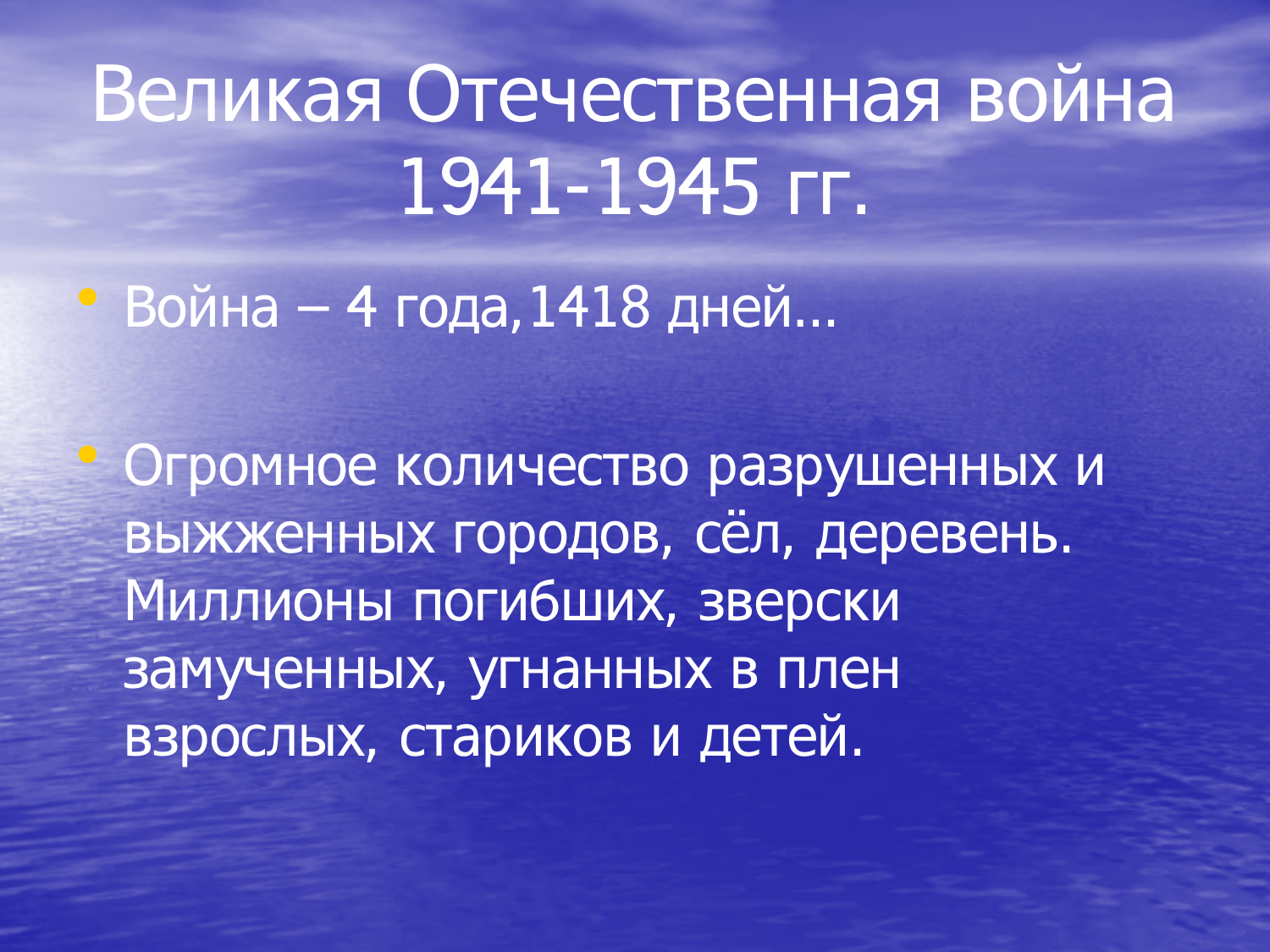

# Великая Отечественная война 1941-1945 гг.
Война – 4 года,1418 дней…

Огромное количество разрушенных и выжженных городов, сёл, деревень. Миллионы погибших, зверски замученных, угнанных в плен  взрослых, стариков и детей.